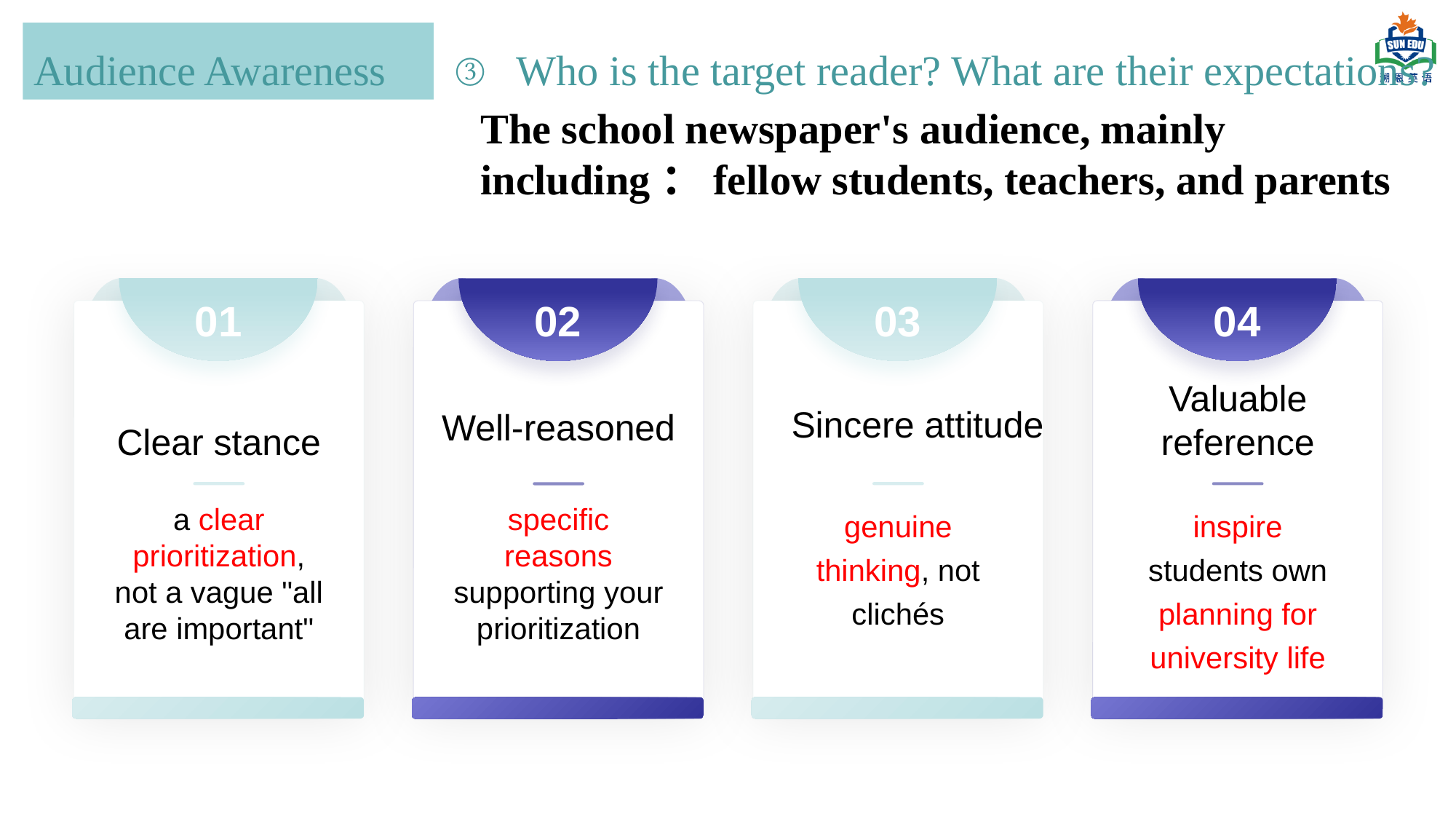

Audience Awareness
Who is the target reader? What are their expectations?
The school newspaper's audience, mainly including：fellow students, teachers, and parents

01
03

04
02

Sincere attitude
Well-reasoned
Clear stance
Valuable reference
a clear prioritization, not a vague "all are important"
genuine thinking, not clichés
inspire students own planning for university life

specific reasons supporting your prioritization